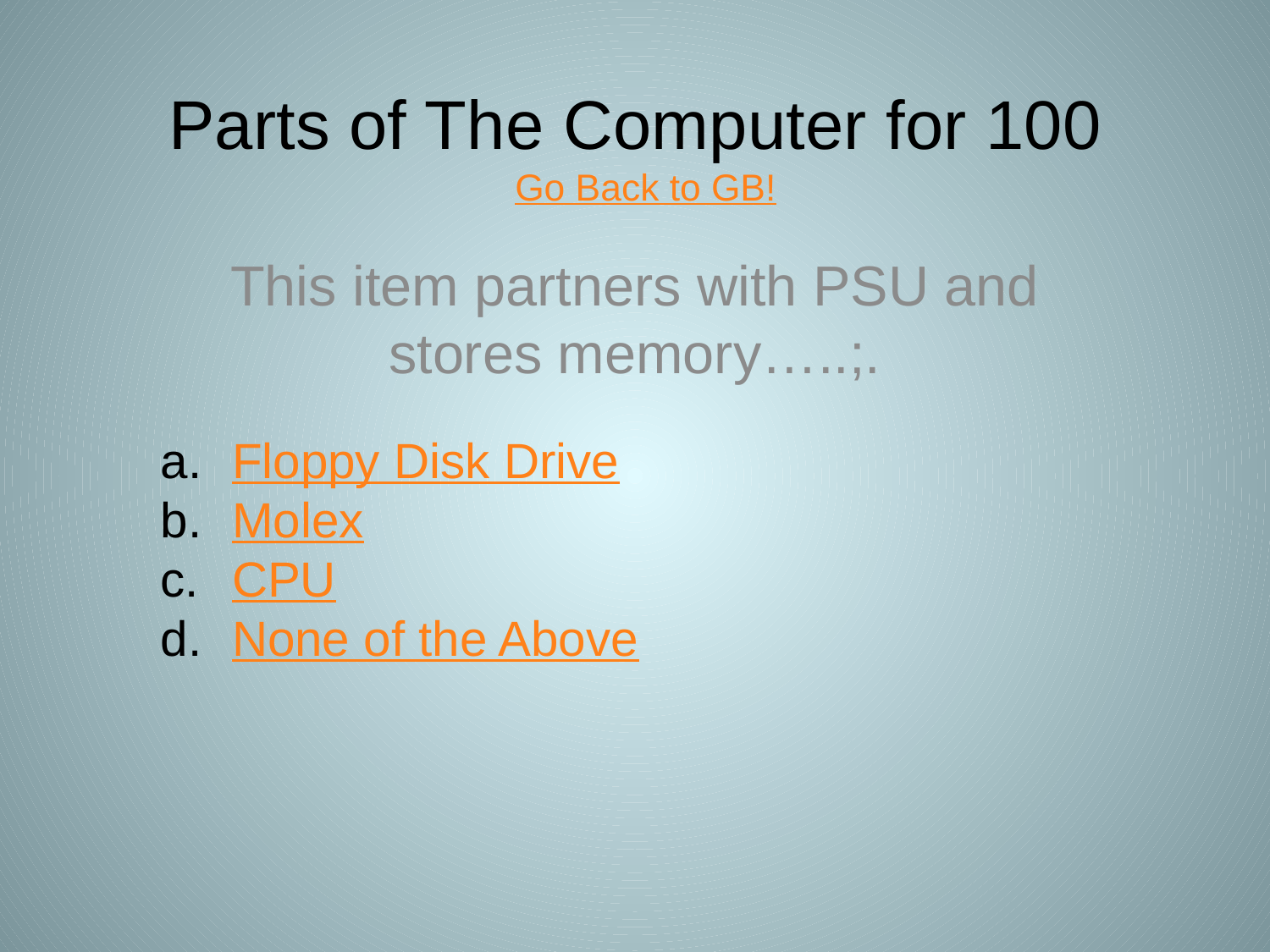

# Parts of The Computer for 100 Go Back to GB!
This item partners with PSU and stores memory…..;.
Floppy Disk Drive
Molex
CPU
None of the Above